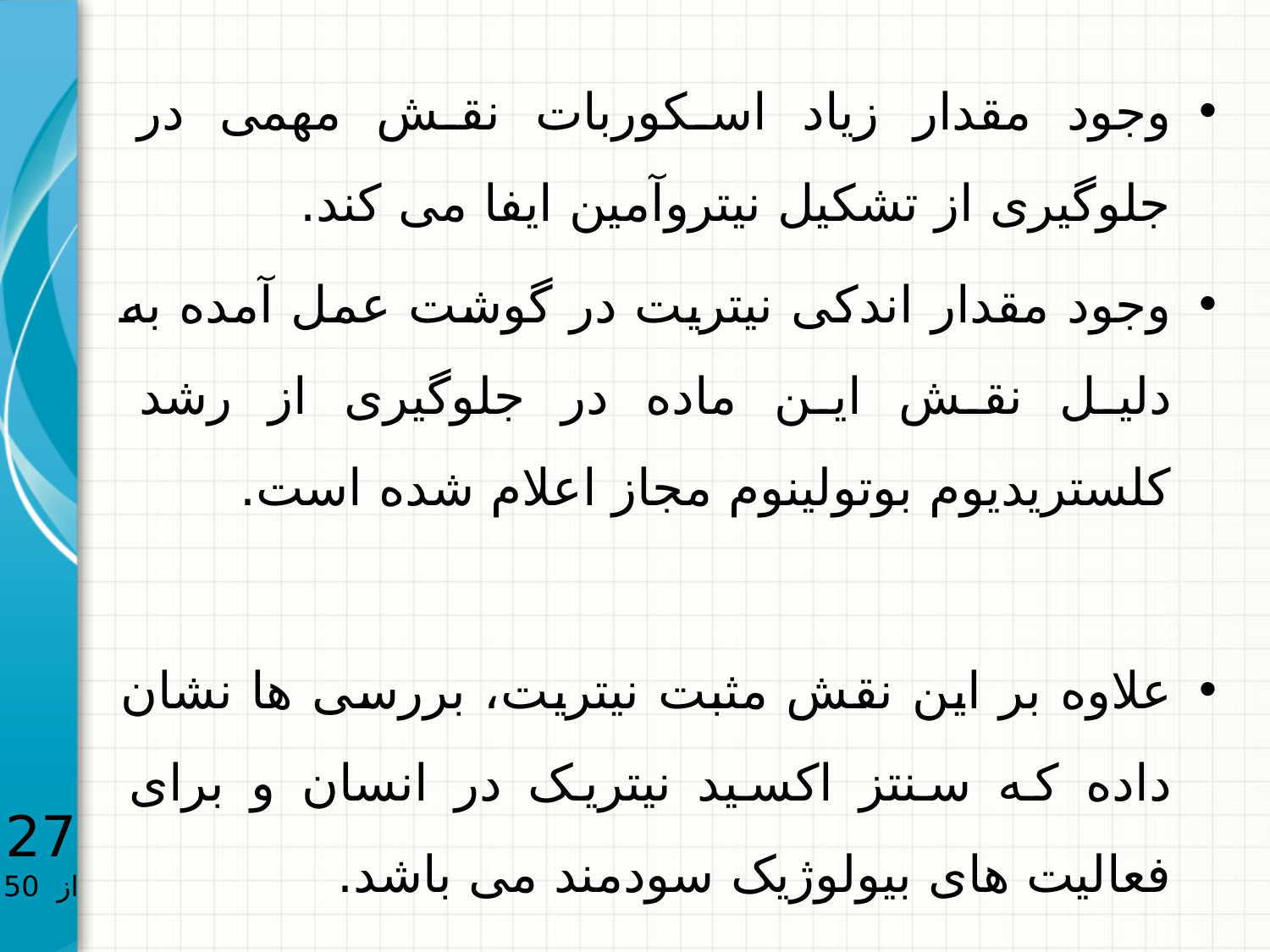

وجود مقدار زیاد اسکوربات نقش مهمی در جلوگیری از تشکیل نیتروآمین ایفا می کند.
وجود مقدار اندکی نیتریت در گوشت عمل آمده به دلیل نقش این ماده در جلوگیری از رشد کلستریدیوم بوتولینوم مجاز اعلام شده است.

علاوه بر این نقش مثبت نیتریت، بررسی ها نشان داده که سنتز اکسید نیتریک در انسان و برای فعالیت های بیولوژیک سودمند می باشد.